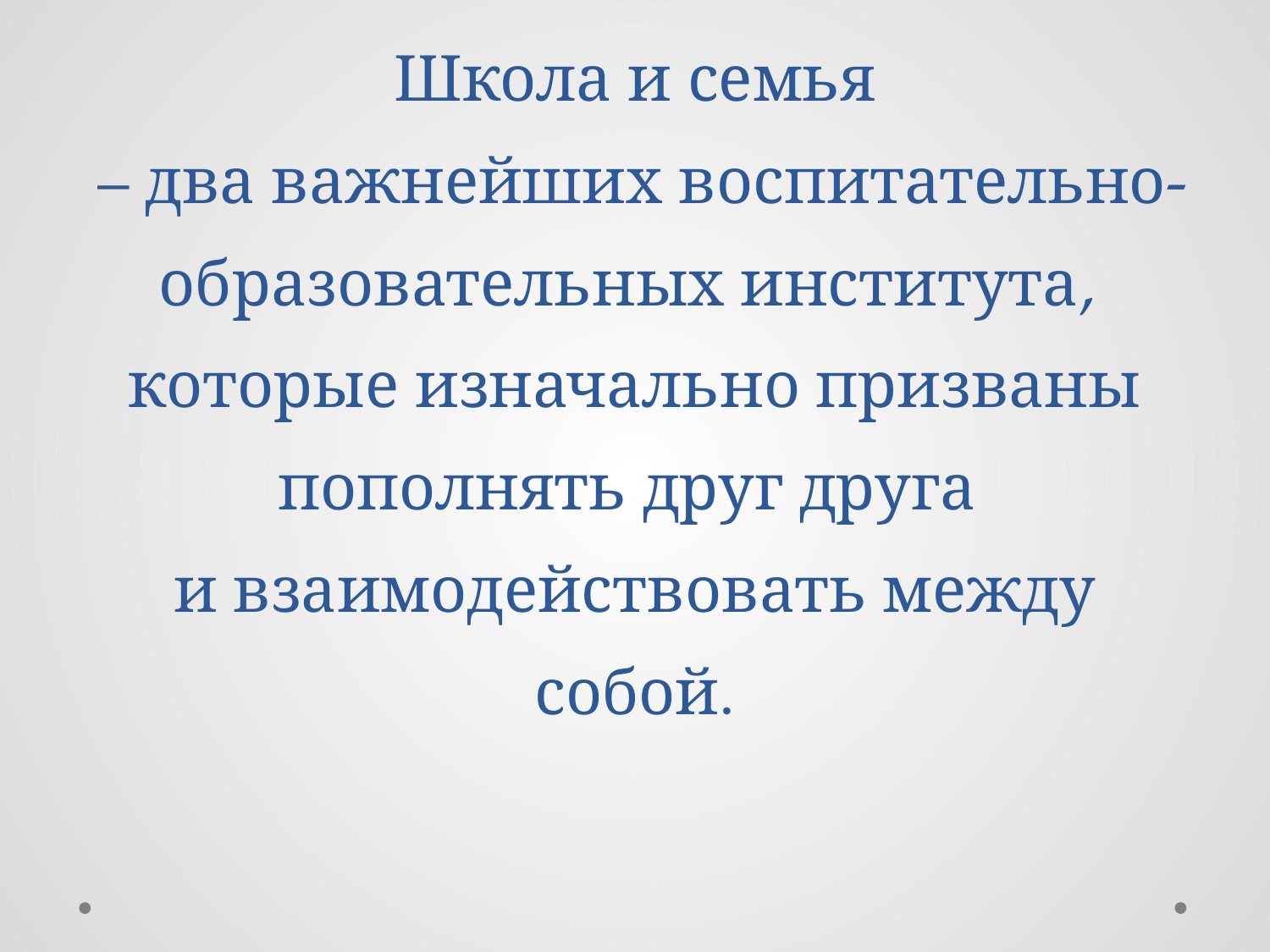

# Школа и семья – два важнейших воспитательно-образовательных института, которые изначально призваны пополнять друг друга и взаимодействовать между собой.